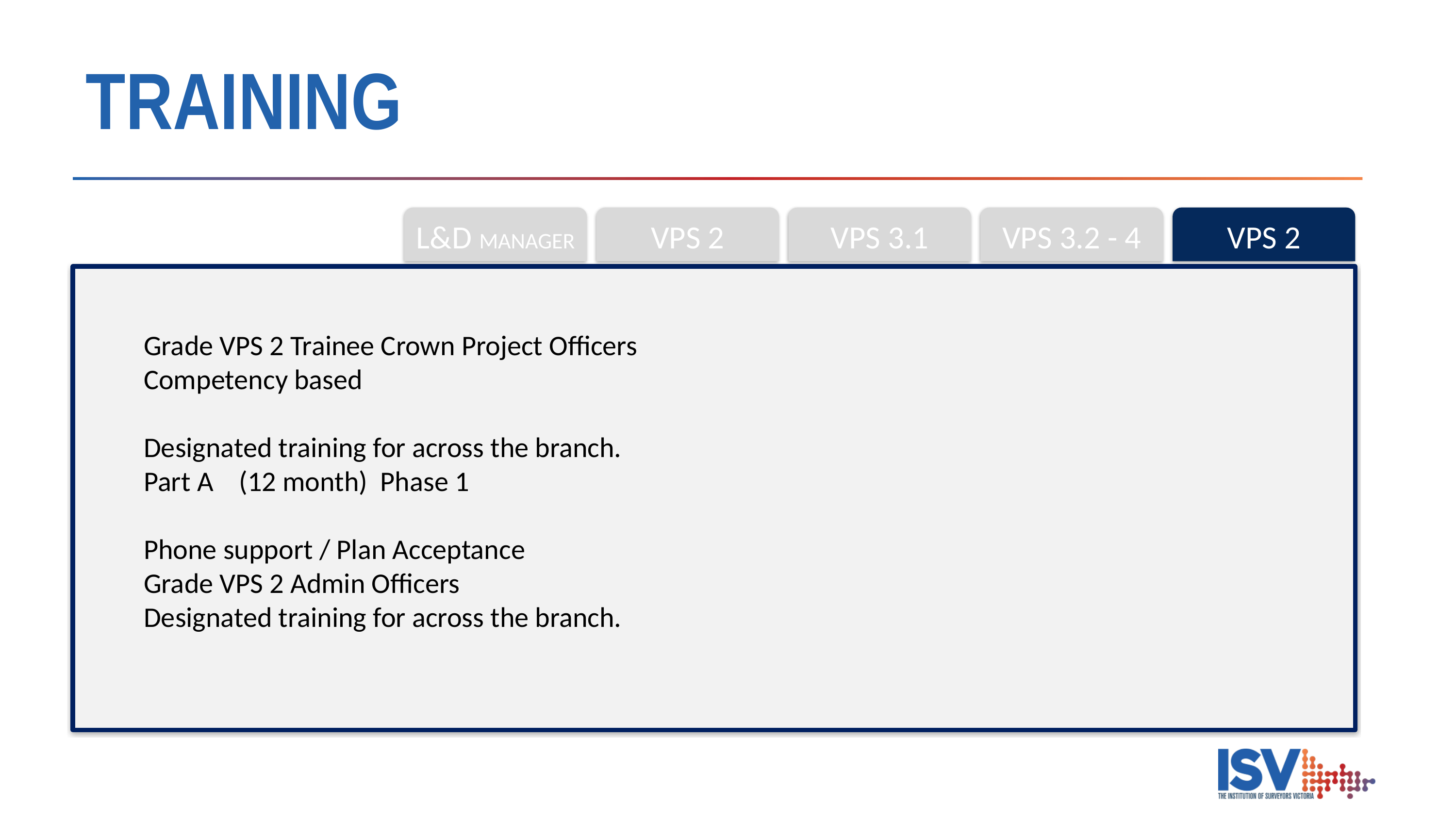

# TRAINING
VPS 2
VPS 3.1
L&D MANAGER
VPS 3.2 - 4
VPS 2
Grade VPS 2 Trainee Crown Project Officers
Competency based

Designated training for across the branch.
Part A    (12 month)  Phase 1

Phone support / Plan Acceptance
Grade VPS 2 Admin Officers
Designated training for across the branch.